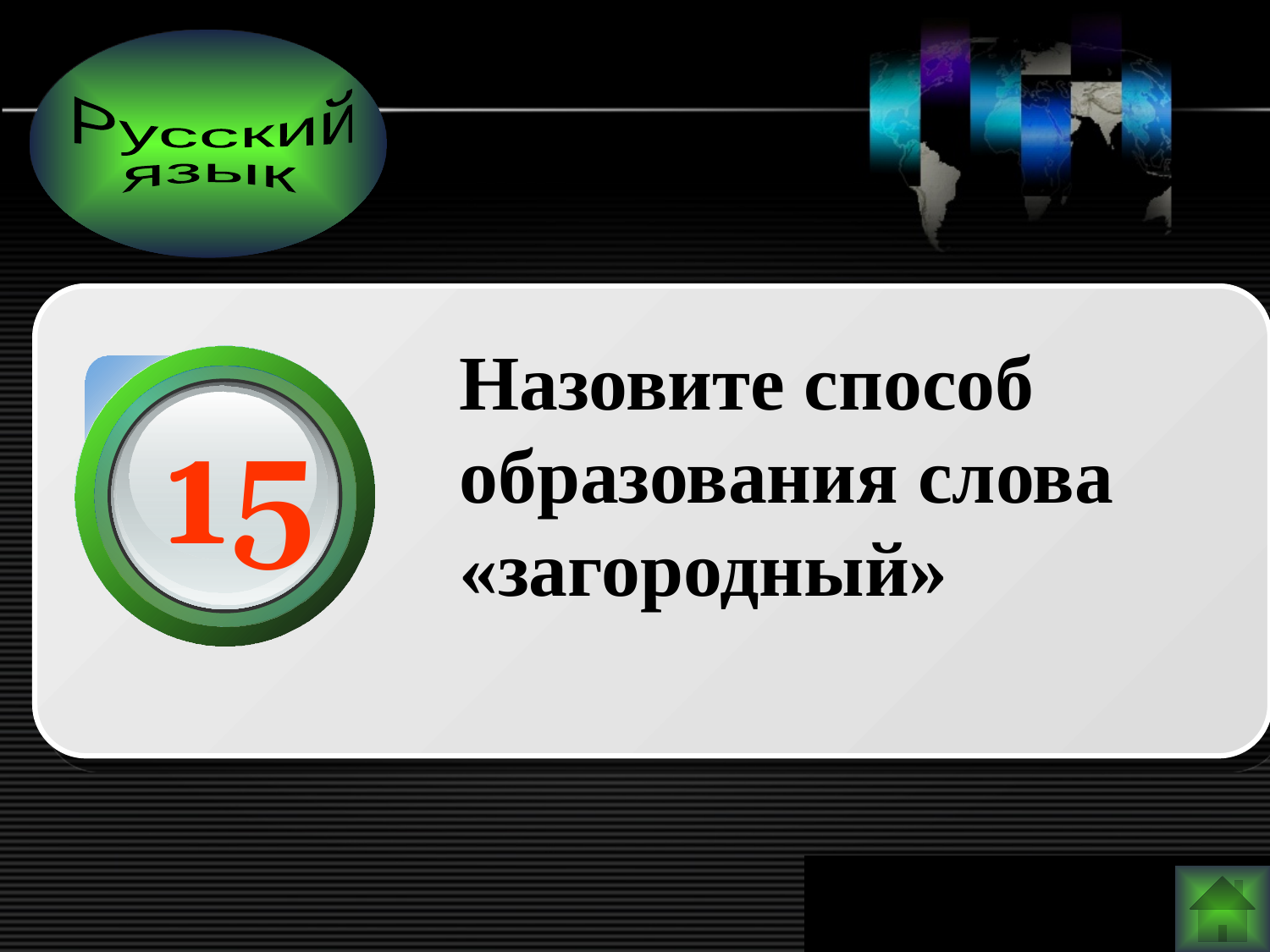

Русский
язык

Назовите способ образования слова «загородный»

15

www.themegallery.com